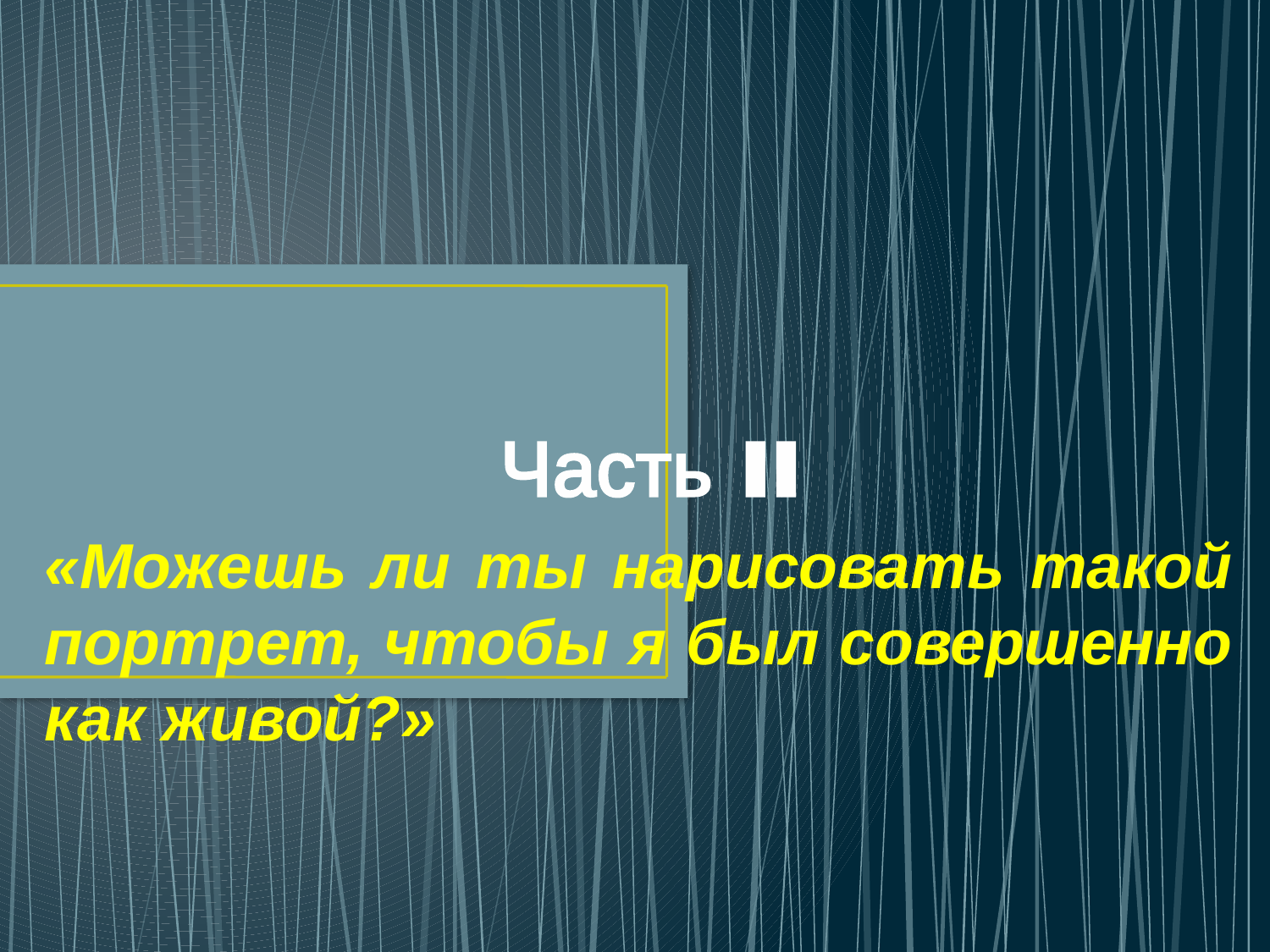

# Часть II
«Можешь ли ты нарисовать такой портрет, чтобы я был совершенно как живой?»